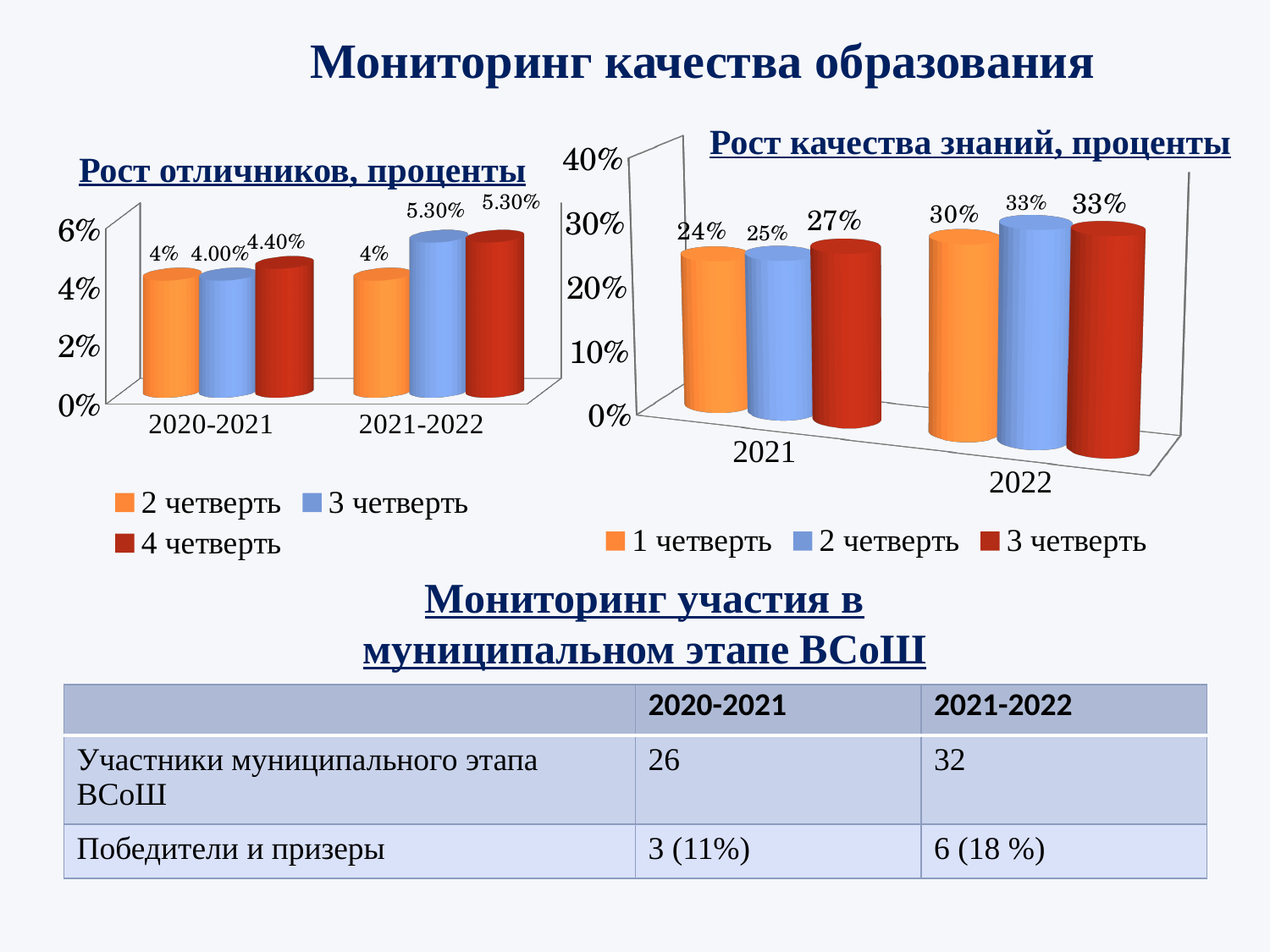

Мониторинг качества образования
Рост качества знаний, проценты

[unsupported chart]

Рост отличников, проценты

[unsupported chart]

Мониторинг участия в муниципальном этапе ВСоШ
|  | 2020-2021 | 2021-2022 |
| --- | --- | --- |
| Участники муниципального этапа ВСоШ | 26 | 32 |
| Победители и призеры | 3 (11%) | 6 (18 %) |